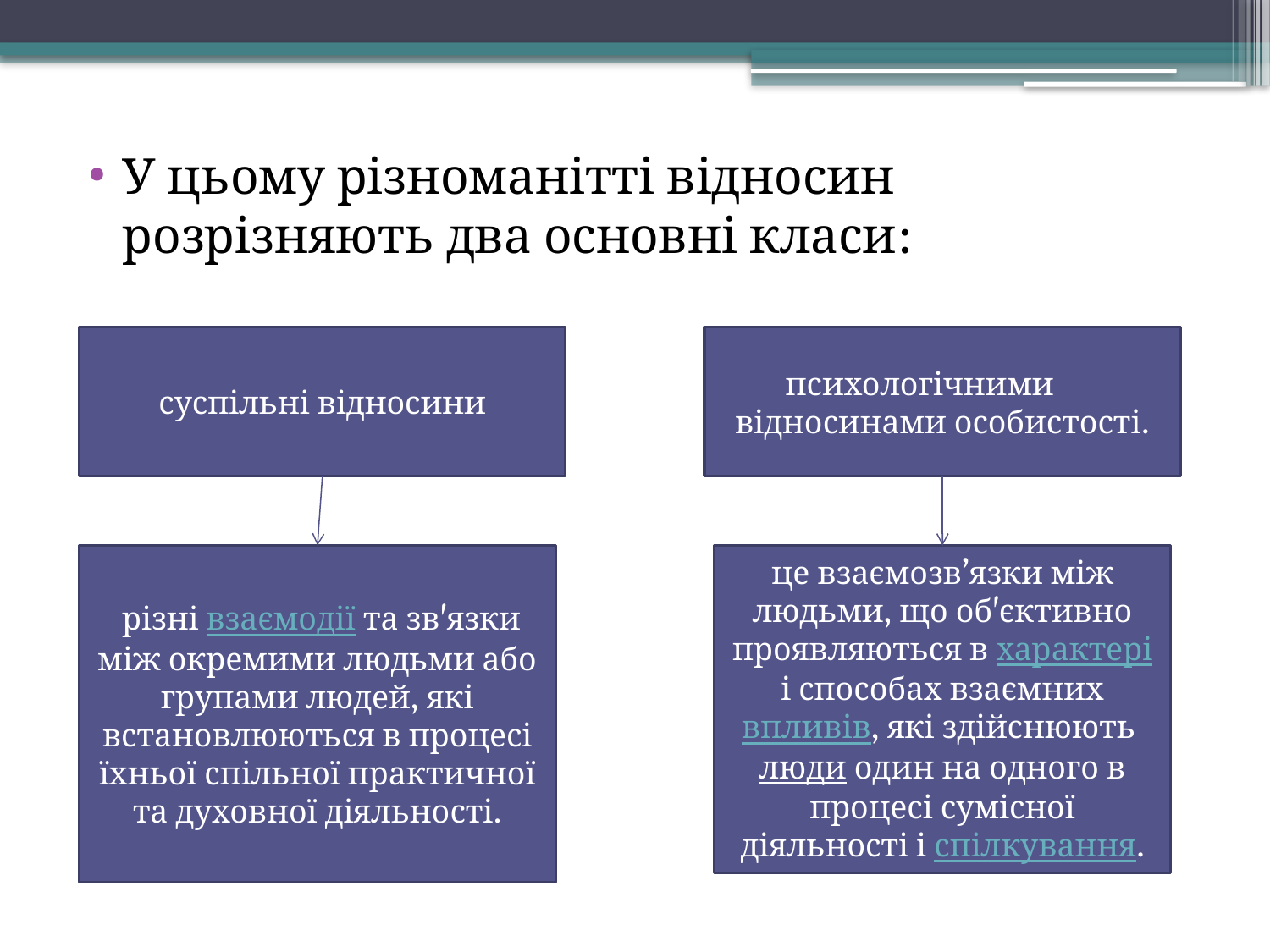

У цьому різноманітті відносин розрізняють два основні класи:

суспільні відносини
 психологічними        відносинами особистості.
 різні взаємодії та зв'язки між окремими людьми або групами людей, які встановлюються в процесі їхньої спільної практичної та духовної діяльності.
це взаємозв’язки між людьми, що об'єктивно проявляються в характері і способах взаємних впливів, які здійснюють люди один на одного в процесі сумісної діяльності і спілкування.